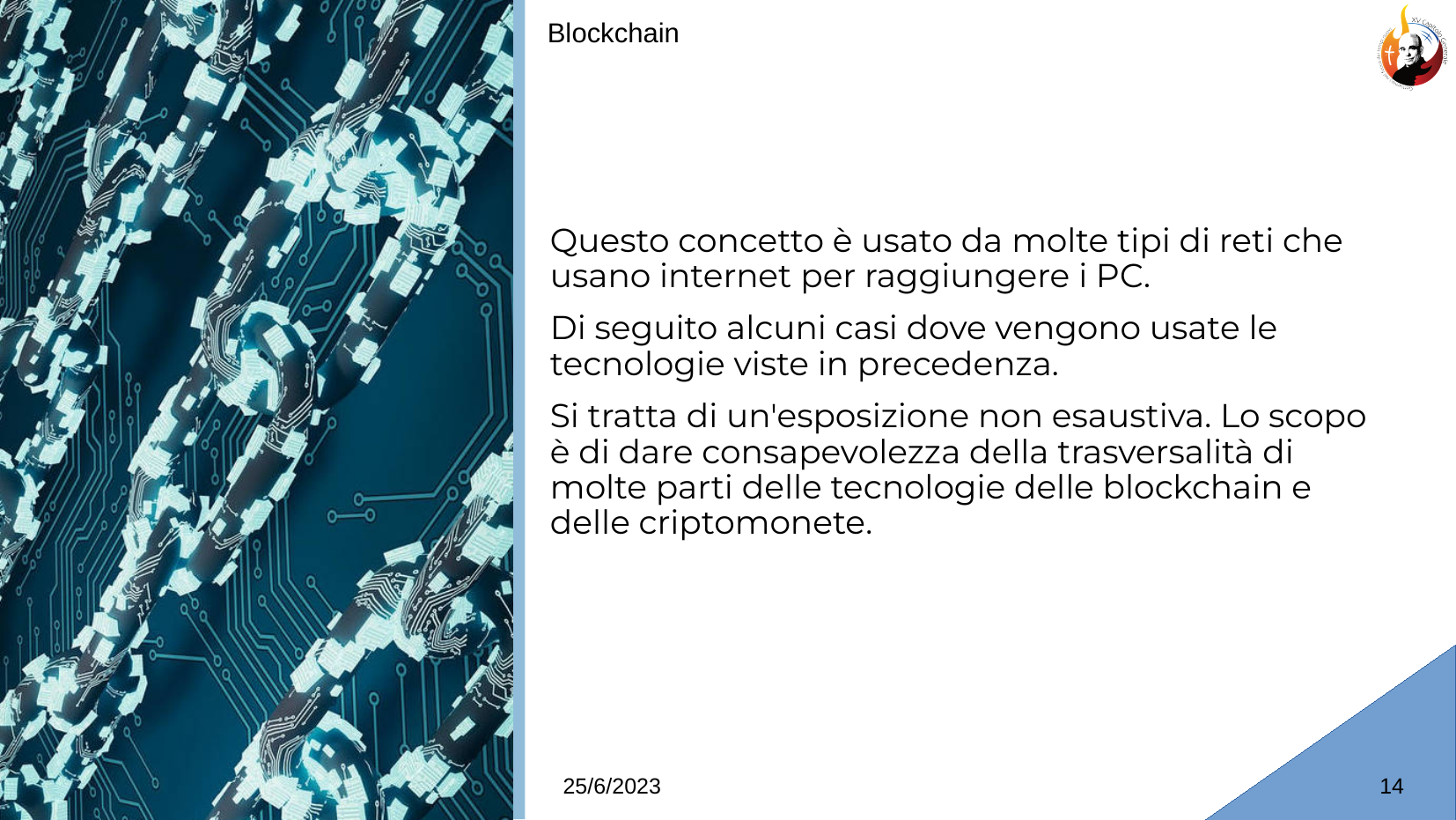

Blockchain
# Questo concetto è usato da molte tipi di reti che usano internet per raggiungere i PC.
Di seguito alcuni casi dove vengono usate le tecnologie viste in precedenza.
Si tratta di un'esposizione non esaustiva. Lo scopo è di dare consapevolezza della trasversalità di molte parti delle tecnologie delle blockchain e delle criptomonete.